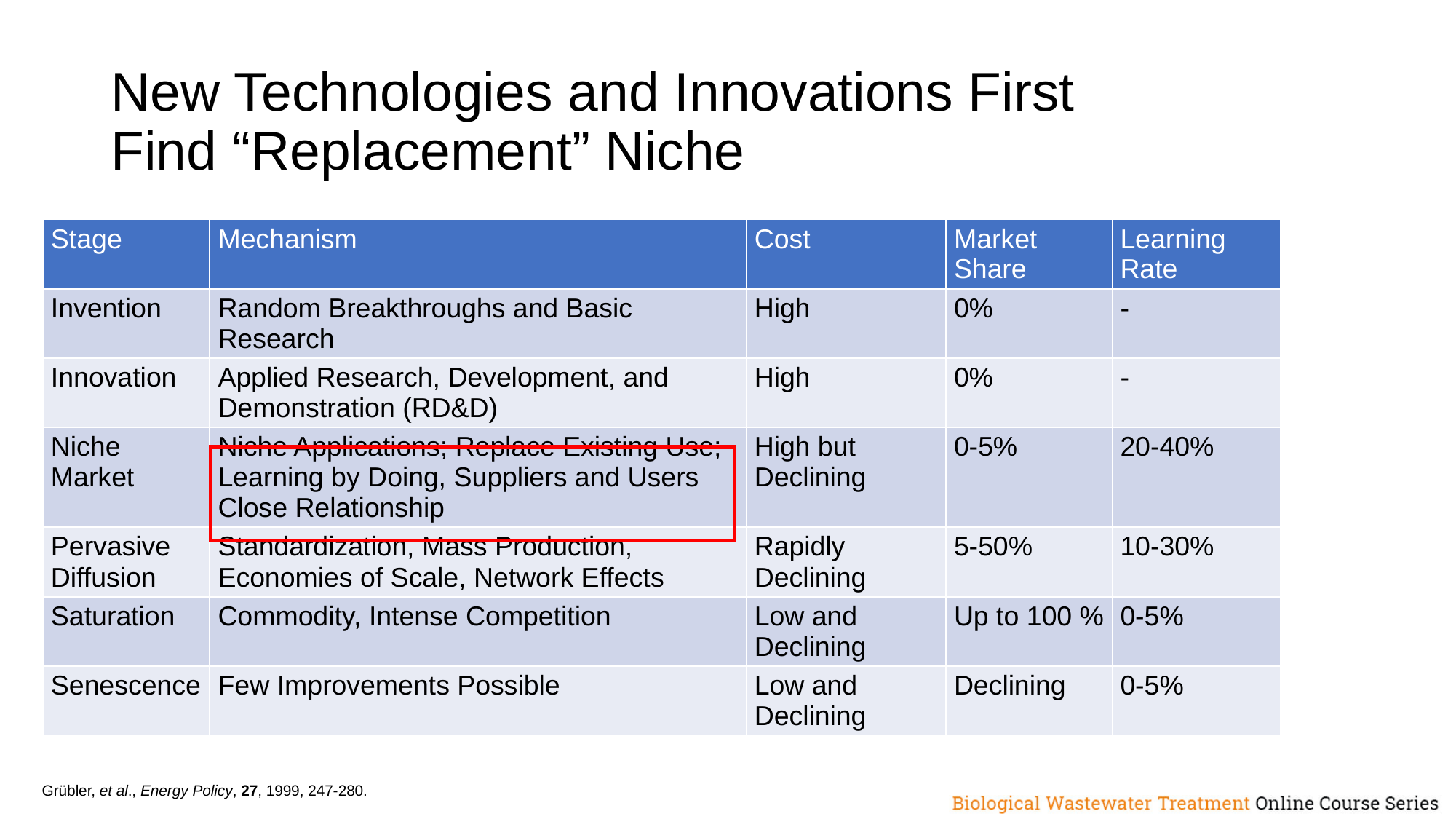

# New Technologies and Innovations First Find “Replacement” Niche
| Stage | Mechanism | Cost | Market Share | Learning Rate |
| --- | --- | --- | --- | --- |
| Invention | Random Breakthroughs and Basic Research | High | 0% | - |
| Innovation | Applied Research, Development, and Demonstration (RD&D) | High | 0% | - |
| Niche Market | Niche Applications; Replace Existing Use; Learning by Doing, Suppliers and Users Close Relationship | High but Declining | 0-5% | 20-40% |
| Pervasive Diffusion | Standardization, Mass Production, Economies of Scale, Network Effects | Rapidly Declining | 5-50% | 10-30% |
| Saturation | Commodity, Intense Competition | Low and Declining | Up to 100 % | 0-5% |
| Senescence | Few Improvements Possible | Low and Declining | Declining | 0-5% |

Grübler, et al., Energy Policy, 27, 1999, 247-280.